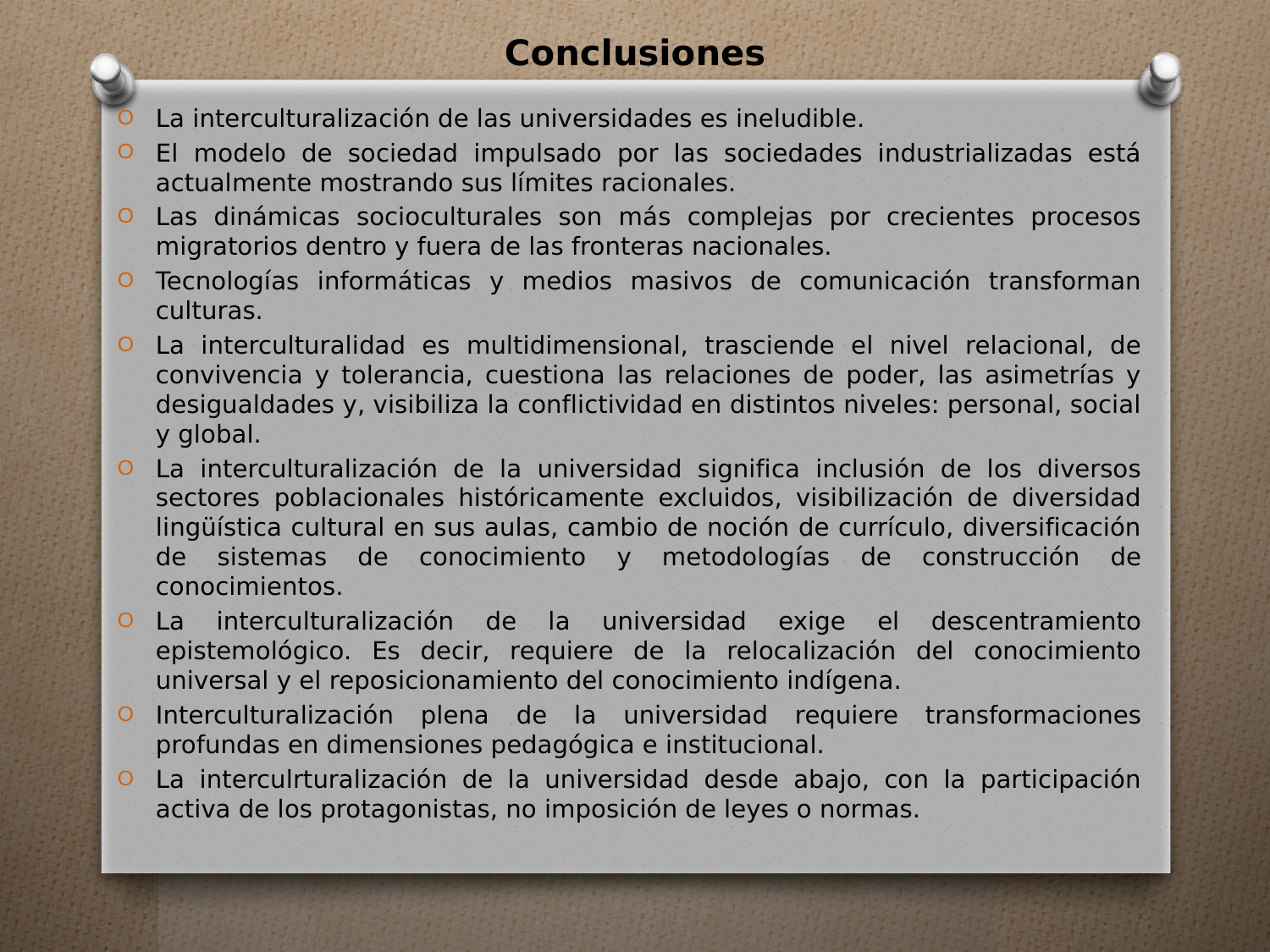

# Conclusiones
La interculturalización de las universidades es ineludible.
El modelo de sociedad impulsado por las sociedades industrializadas está actualmente mostrando sus límites racionales.
Las dinámicas socioculturales son más complejas por crecientes procesos migratorios dentro y fuera de las fronteras nacionales.
Tecnologías informáticas y medios masivos de comunicación transforman culturas.
La interculturalidad es multidimensional, trasciende el nivel relacional, de convivencia y tolerancia, cuestiona las relaciones de poder, las asimetrías y desigualdades y, visibiliza la conflictividad en distintos niveles: personal, social y global.
La interculturalización de la universidad significa inclusión de los diversos sectores poblacionales históricamente excluidos, visibilización de diversidad lingüística cultural en sus aulas, cambio de noción de currículo, diversificación de sistemas de conocimiento y metodologías de construcción de conocimientos.
La interculturalización de la universidad exige el descentramiento epistemológico. Es decir, requiere de la relocalización del conocimiento universal y el reposicionamiento del conocimiento indígena.
Interculturalización plena de la universidad requiere transformaciones profundas en dimensiones pedagógica e institucional.
La interculrturalización de la universidad desde abajo, con la participación activa de los protagonistas, no imposición de leyes o normas.